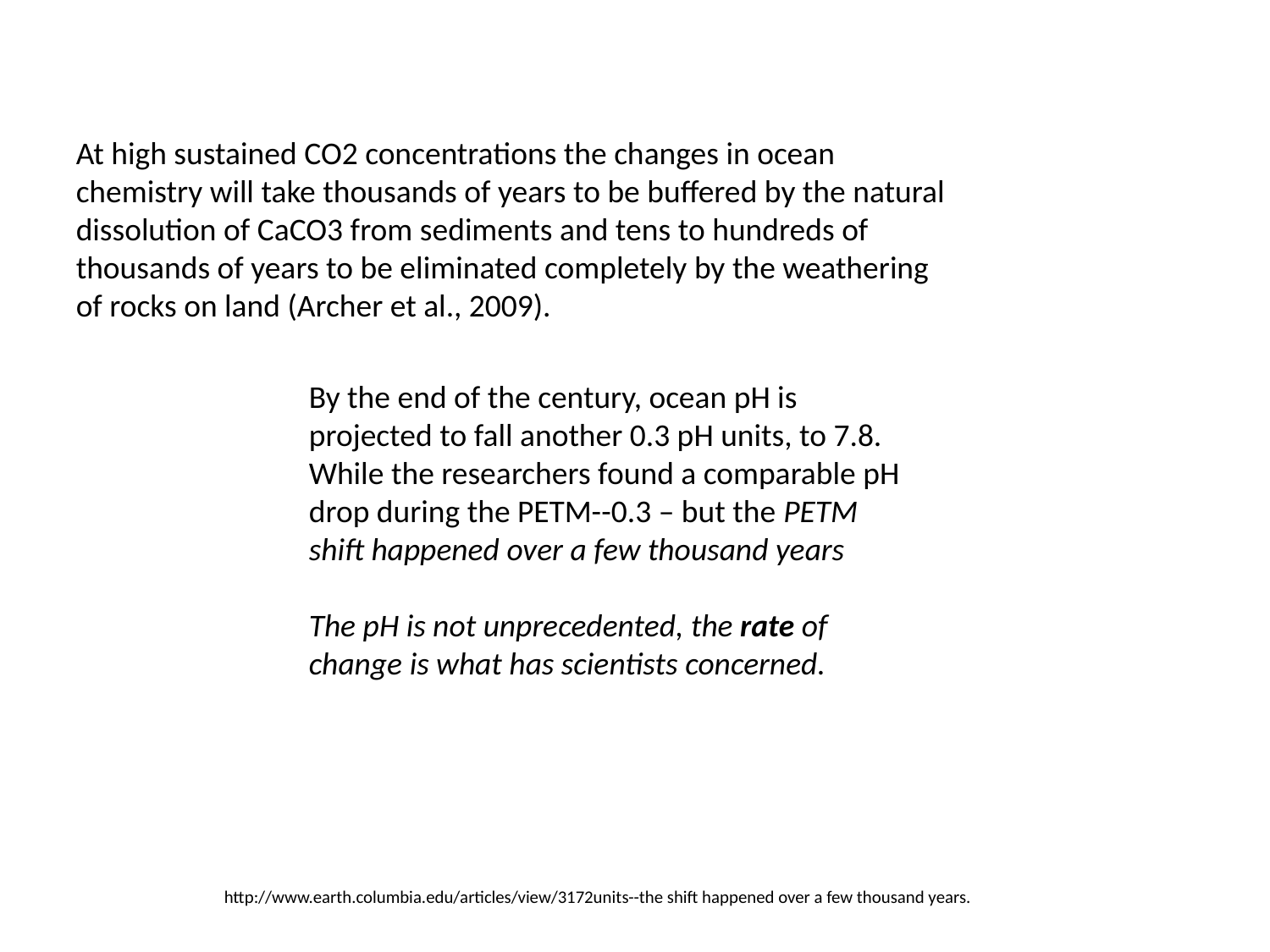

At high sustained CO2 concentrations the changes in ocean chemistry will take thousands of years to be buffered by the natural dissolution of CaCO3 from sediments and tens to hundreds of thousands of years to be eliminated completely by the weathering of rocks on land (Archer et al., 2009).
By the end of the century, ocean pH is projected to fall another 0.3 pH units, to 7.8. While the researchers found a comparable pH drop during the PETM--0.3 – but the PETM shift happened over a few thousand years

The pH is not unprecedented, the rate of change is what has scientists concerned.
http://www.earth.columbia.edu/articles/view/3172units--the shift happened over a few thousand years.